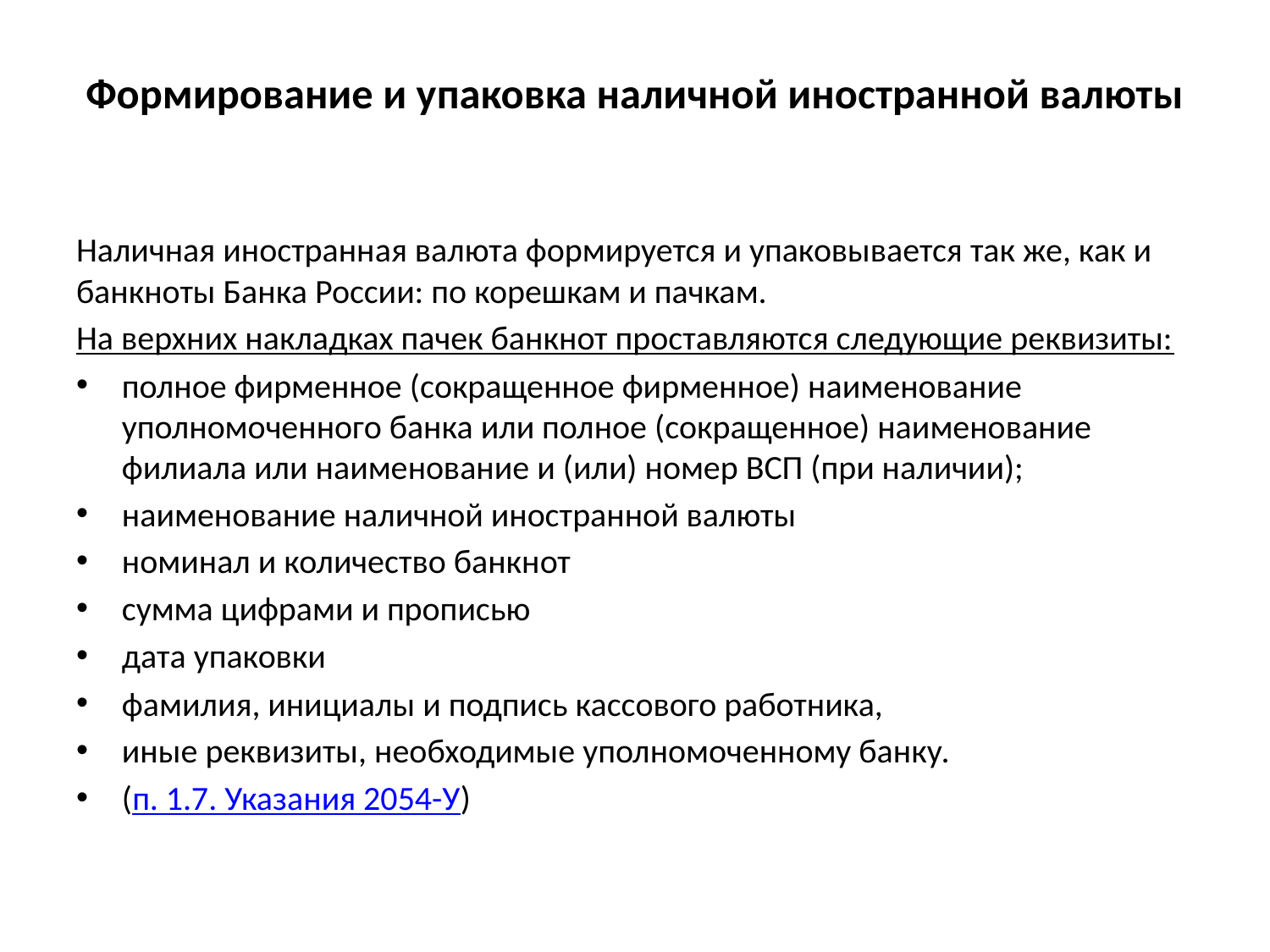

# Формирование и упаковка наличной иностранной валюты
Наличная иностранная валюта формируется и упаковывается так же, как и банкноты Банка России: по корешкам и пачкам.
На верхних накладках пачек банкнот проставляются следующие реквизиты:
полное фирменное (сокращенное фирменное) наименование уполномоченного банка или полное (сокращенное) наименование филиала или наименование и (или) номер ВСП (при наличии);
наименование наличной иностранной валюты
номинал и количество банкнот
сумма цифрами и прописью
дата упаковки
фамилия, инициалы и подпись кассового работника,
иные реквизиты, необходимые уполномоченному банку.
(п. 1.7. Указания 2054-У)